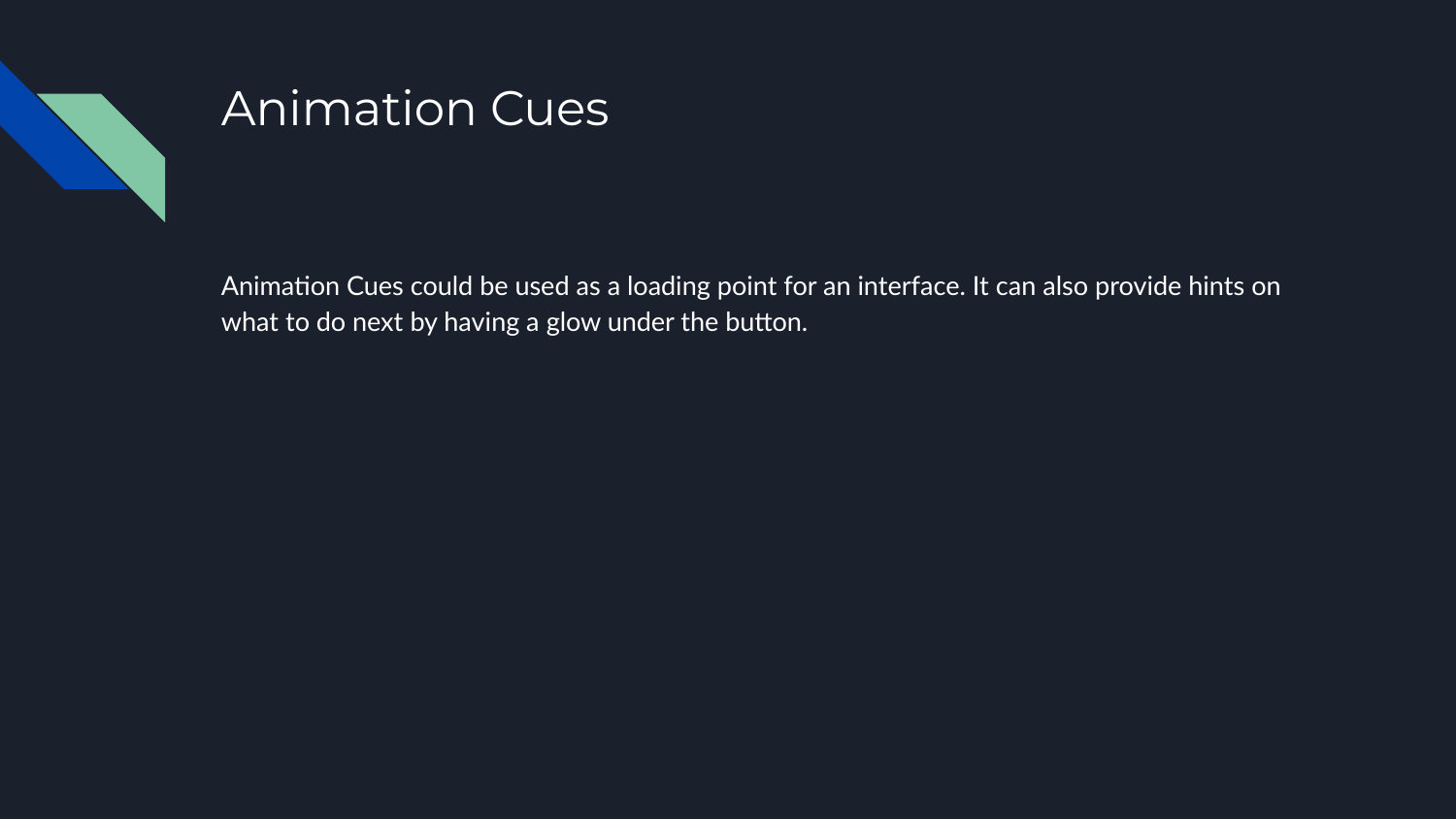

# Animation Cues
Animation Cues could be used as a loading point for an interface. It can also provide hints on what to do next by having a glow under the button.